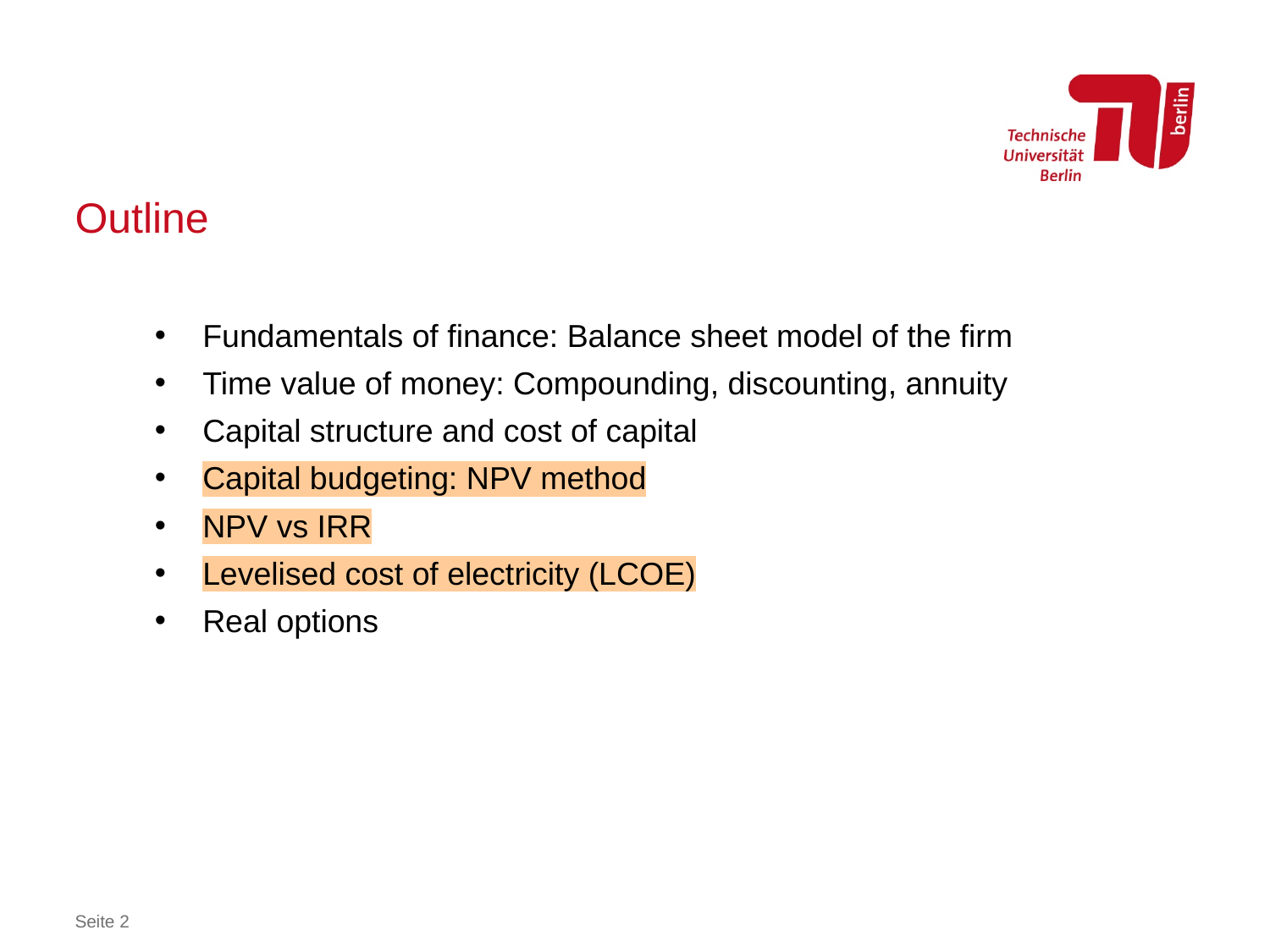

# Outline

Fundamentals of finance: Balance sheet model of the firm
Time value of money: Compounding, discounting, annuity
Capital structure and cost of capital
Capital budgeting: NPV method
NPV vs IRR
Levelised cost of electricity (LCOE)
Real options

Seite 2